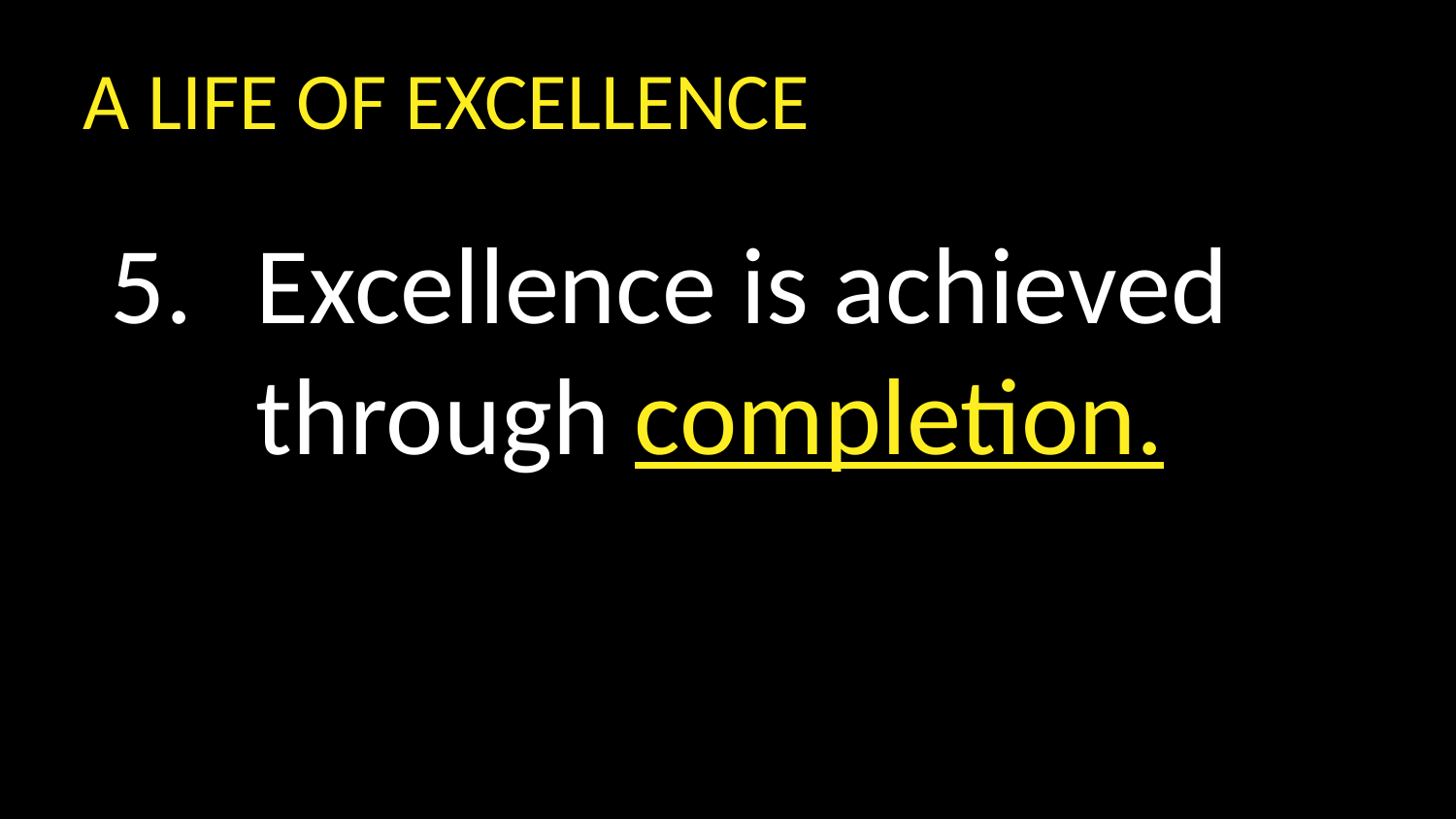

A LIFE OF EXCELLENCE
Excellence is achieved through completion.